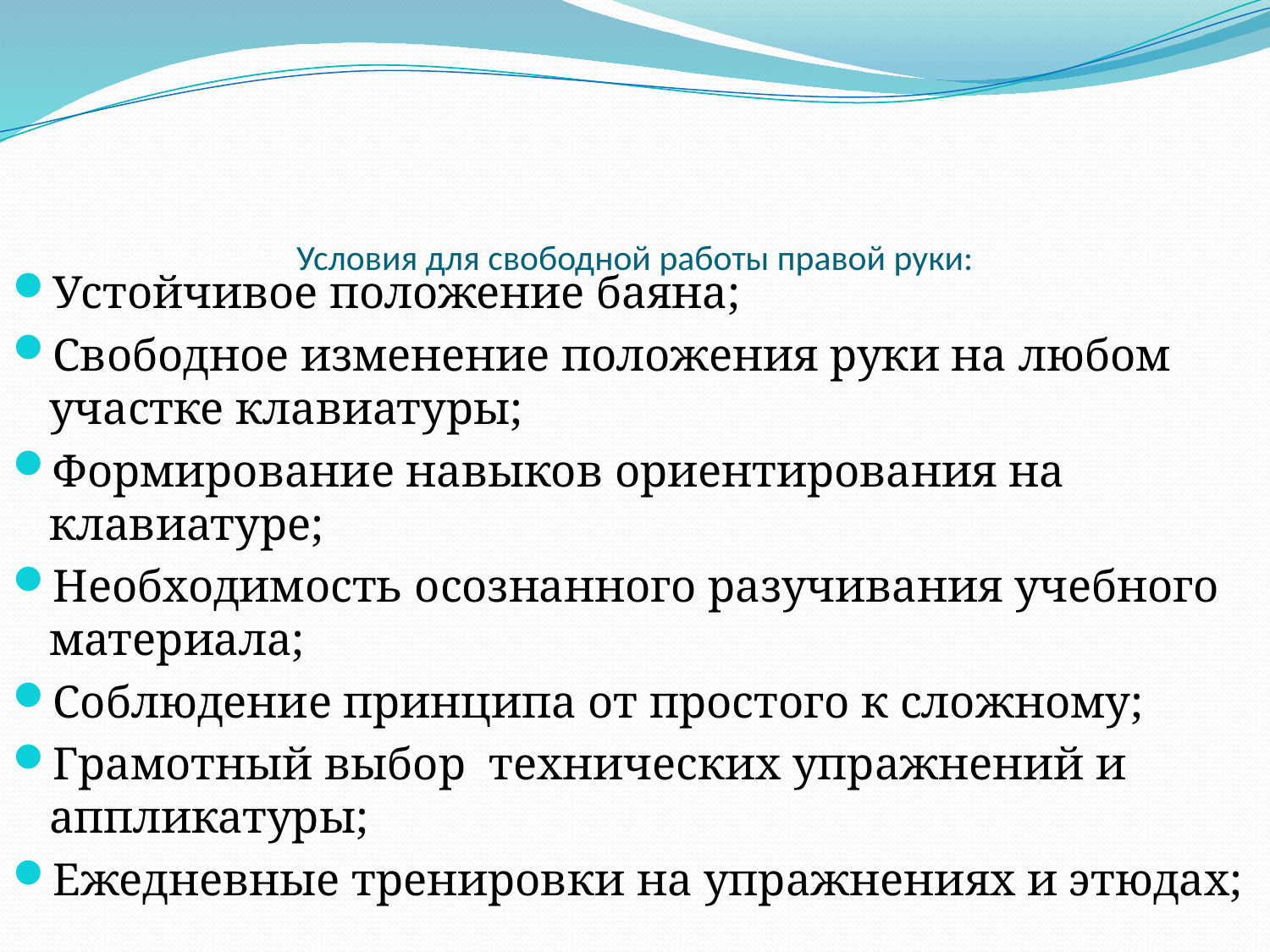

# Условия для свободной работы правой руки:
Устойчивое положение баяна;
Свободное изменение положения руки на любом участке клавиатуры;
Формирование навыков ориентирования на клавиатуре;
Необходимость осознанного разучивания учебного материала;
Соблюдение принципа от простого к сложному;
Грамотный выбор  технических упражнений и аппликатуры;
Ежедневные тренировки на упражнениях и этюдах;